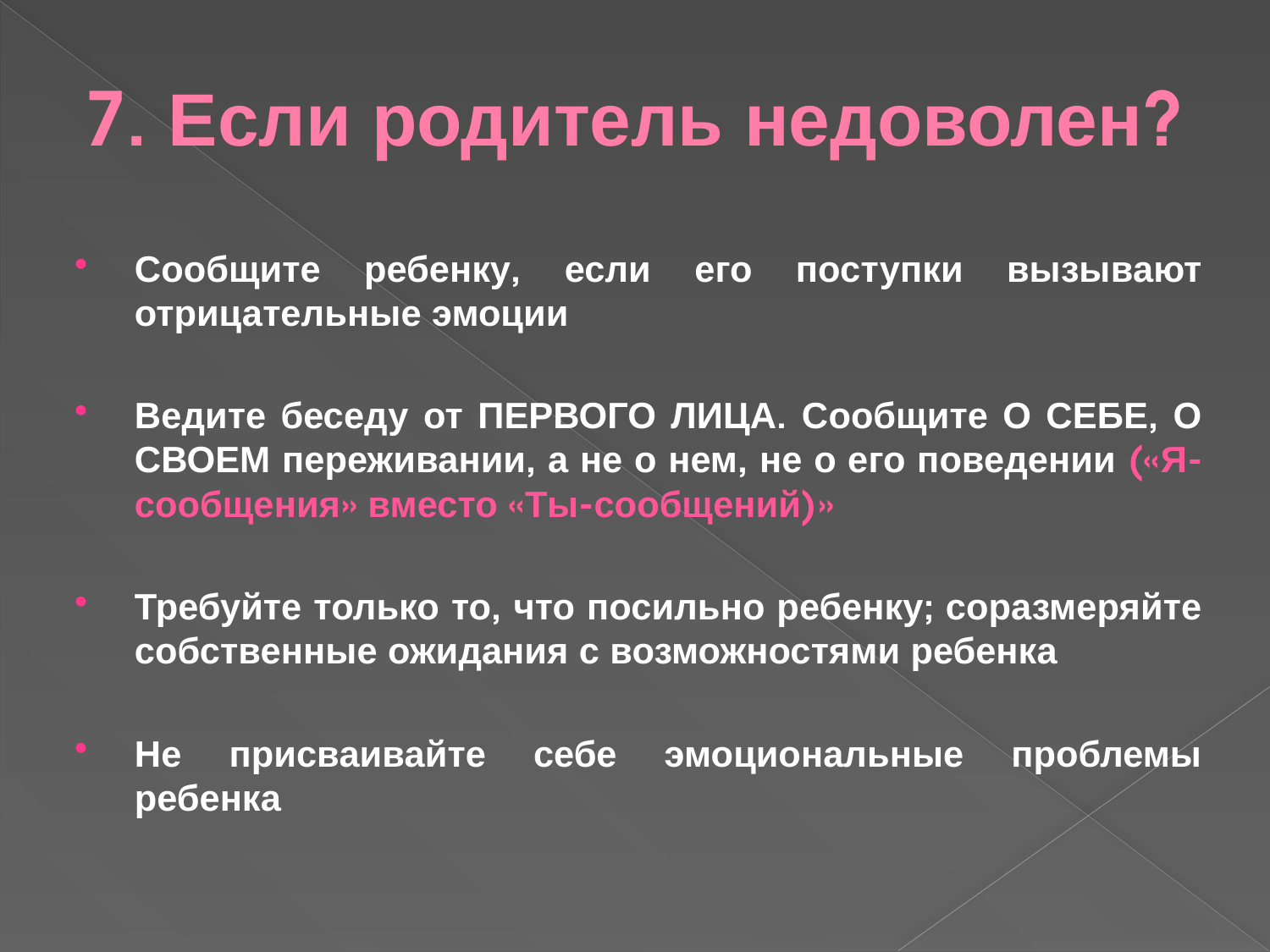

# 7. Если родитель недоволен?
Сообщите ребенку, если его поступки вызывают отрицательные эмоции

Ведите беседу от ПЕРВОГО ЛИЦА. Сообщите О СЕБЕ, О СВОЕМ переживании, а не о нем, не о его поведении («Я-сообщения» вместо «Ты-сообщений)»

Требуйте только то, что посильно ребенку; соразмеряйте собственные ожидания с возможностями ребенка

Не присваивайте себе эмоциональные проблемы ребенка